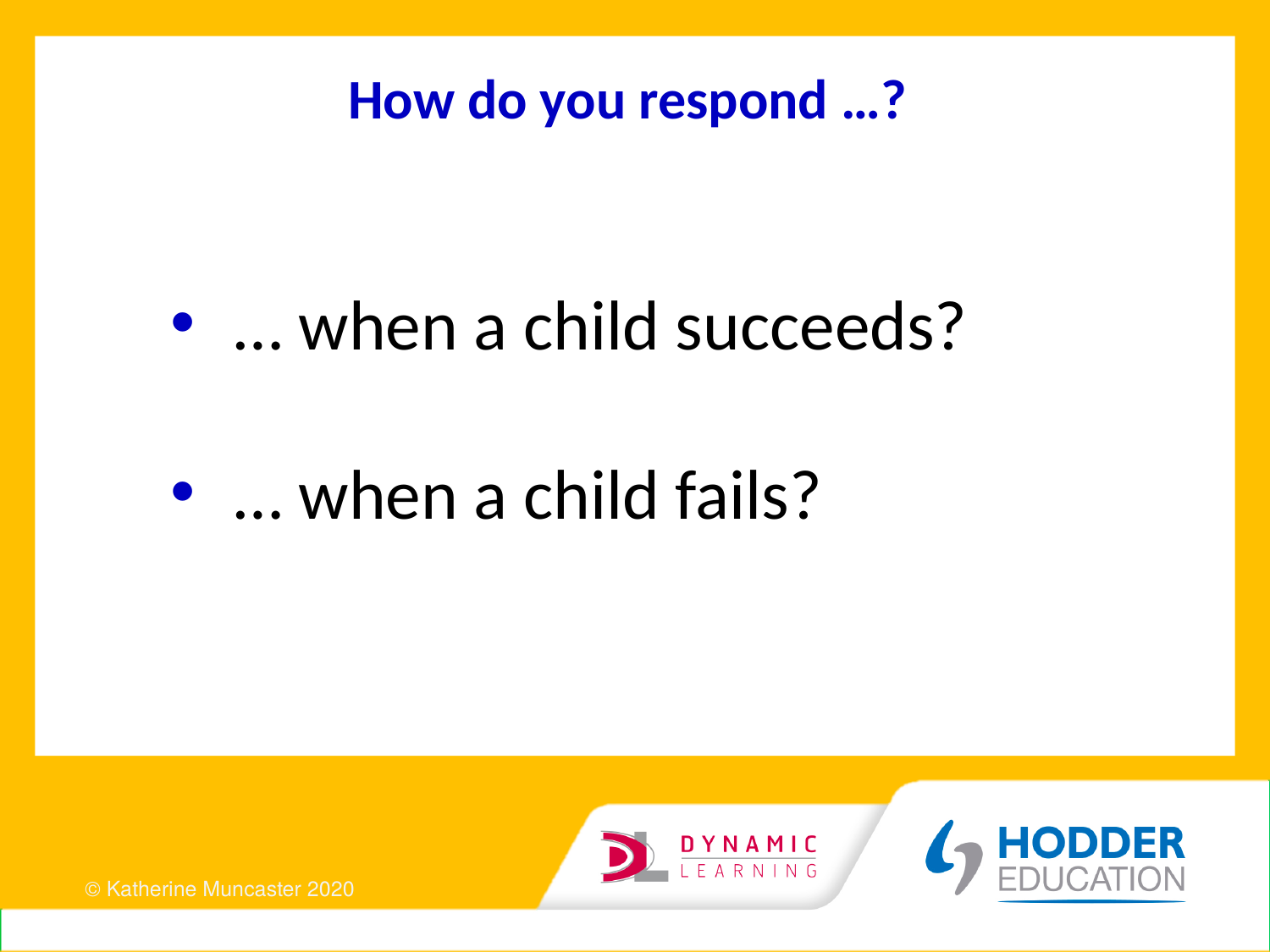

# How do you respond …?
… when a child succeeds?

… when a child fails?